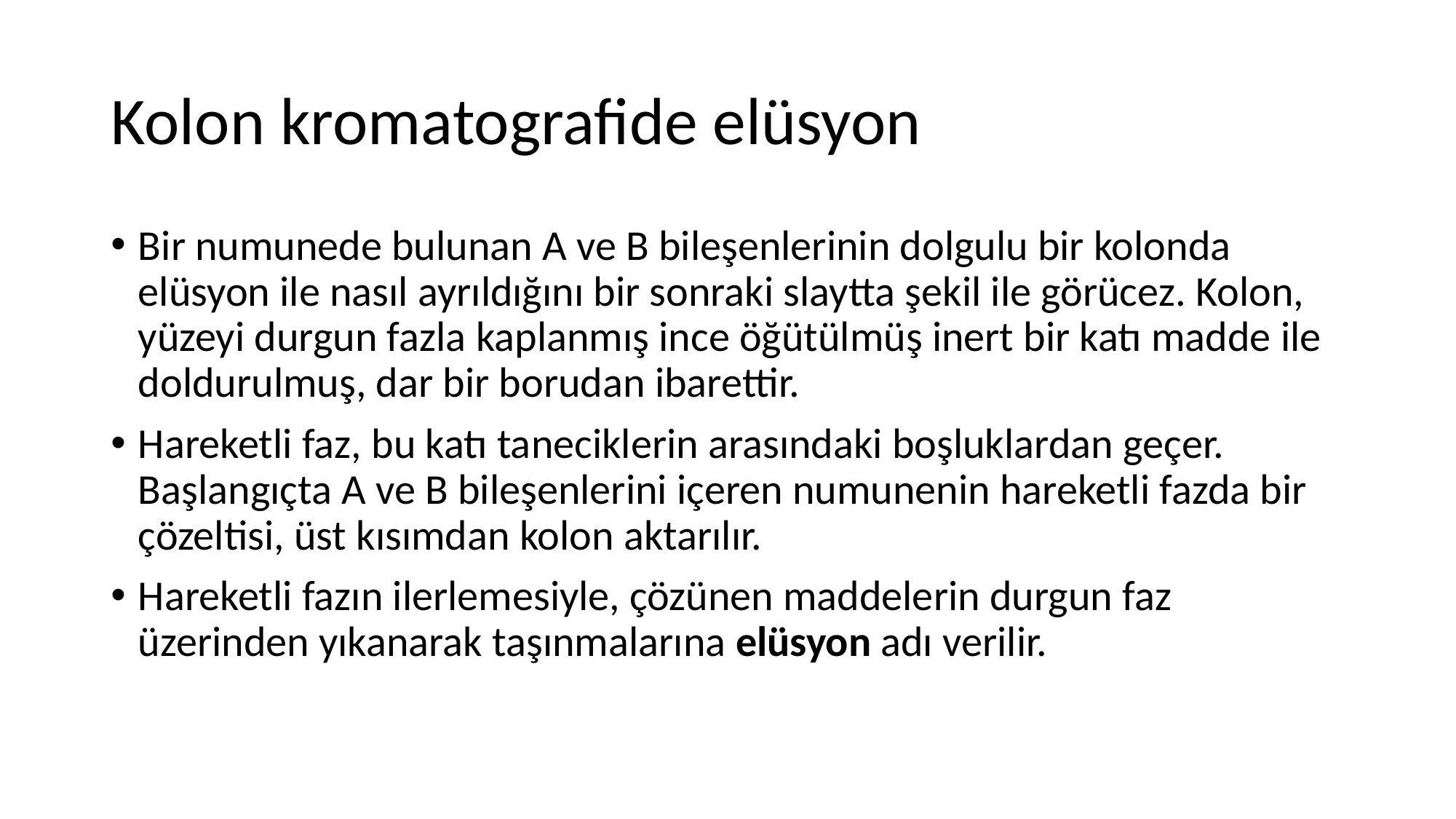

# Kolon kromatografide elüsyon
Bir numunede bulunan A ve B bileşenlerinin dolgulu bir kolonda elüsyon ile nasıl ayrıldığını bir sonraki slaytta şekil ile görücez. Kolon, yüzeyi durgun fazla kaplanmış ince öğütülmüş inert bir katı madde ile doldurulmuş, dar bir borudan ibarettir.
Hareketli faz, bu katı taneciklerin arasındaki boşluklardan geçer. Başlangıçta A ve B bileşenlerini içeren numunenin hareketli fazda bir çözeltisi, üst kısımdan kolon aktarılır.
Hareketli fazın ilerlemesiyle, çözünen maddelerin durgun faz üzerinden yıkanarak taşınmalarına elüsyon adı verilir.